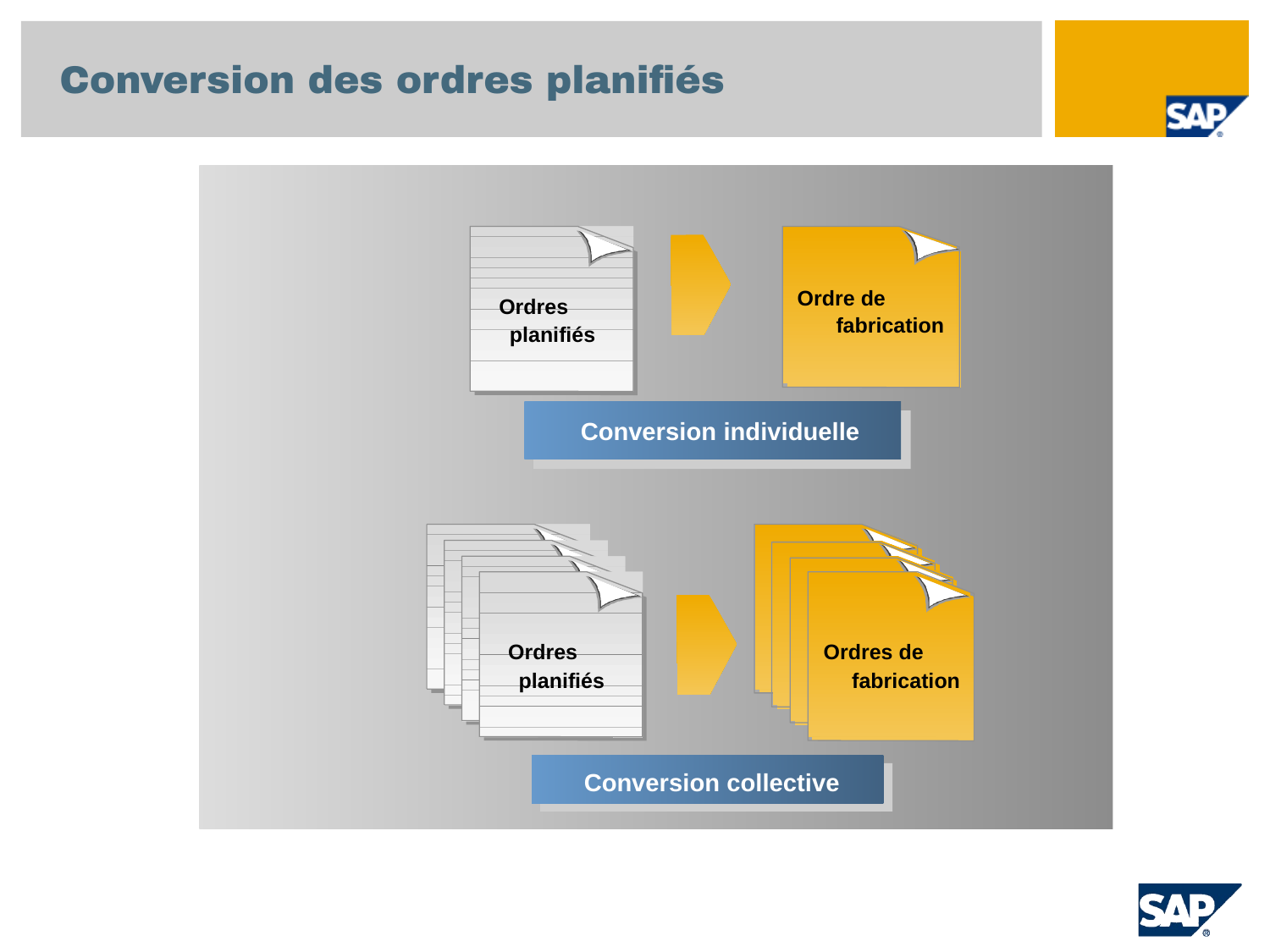

# Conversion des ordres planifiés

Ordre de
fabrication

Ordres
planifiés

Conversion individuelle
Conversion individuelle

Ordres
Ordres de
planifiés
fabrication

Conversion collective
Conversion collective